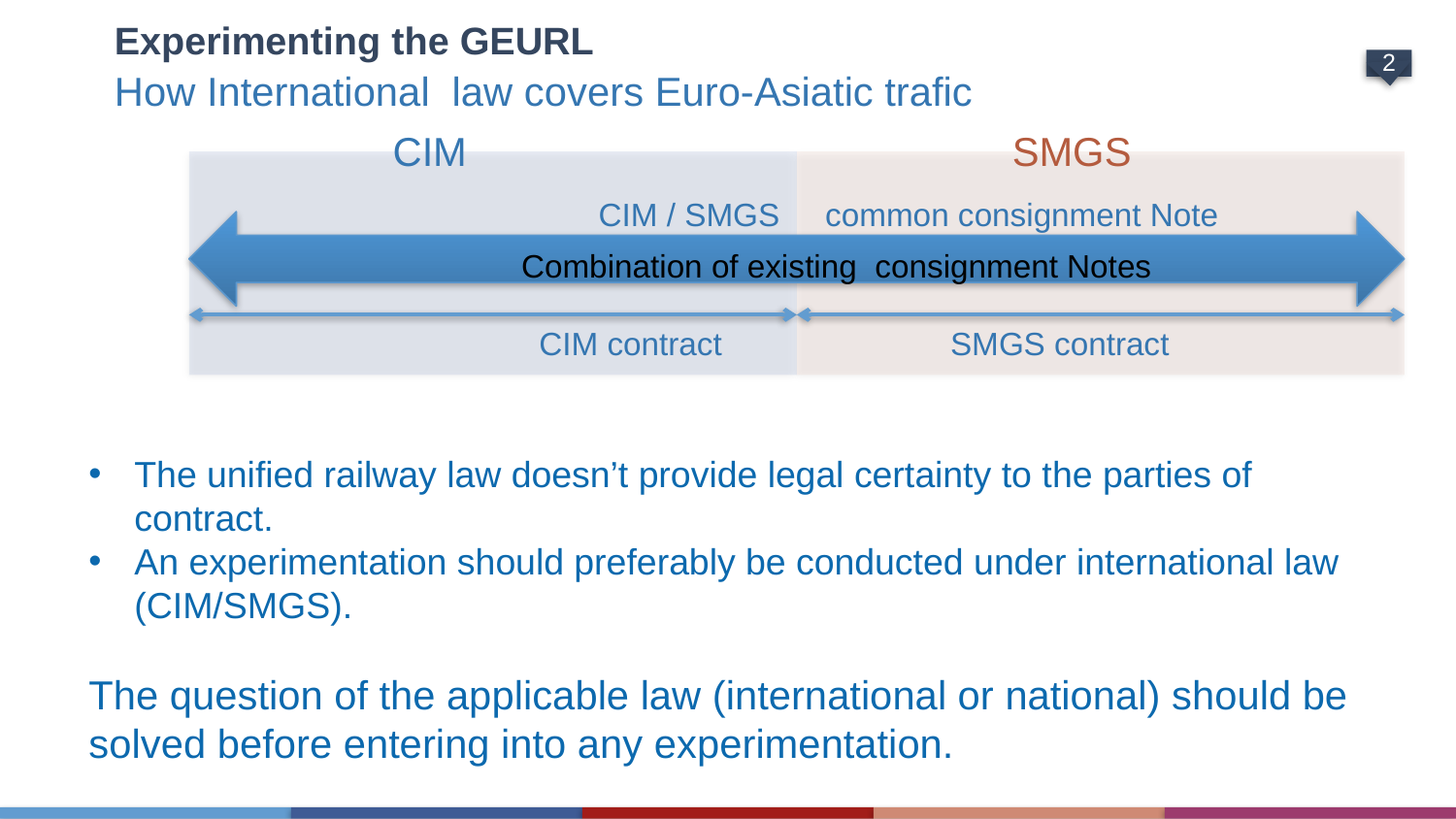

# Experimenting the GEURL
How International  law covers Euro-Asiatic trafic
CIM
SMGS

CIM / SMGS
common consignment Note

Combination of existing  consignment Notes
CIM contract
SMGS contract
The unified railway law doesn’t provide legal certainty to the parties of contract.
An experimentation should preferably be conducted under international law (CIM/SMGS).

The question of the applicable law (international or national) should be solved before entering into any experimentation.